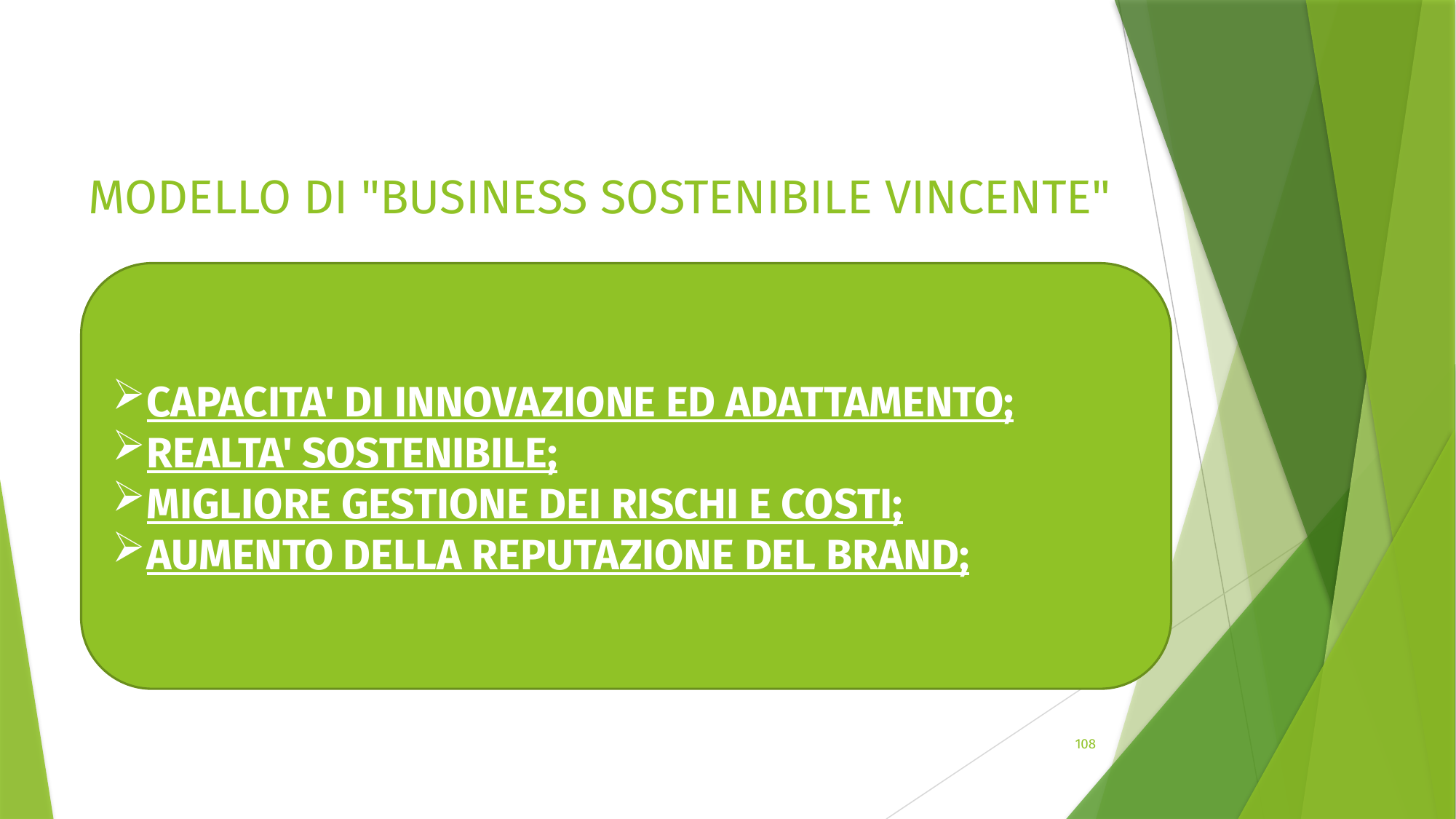

# MODELLO DI "BUSINESS SOSTENIBILE VINCENTE"
CAPACITA' DI INNOVAZIONE ED ADATTAMENTO;
REALTA' SOSTENIBILE;
MIGLIORE GESTIONE DEI RISCHI E COSTI;
AUMENTO DELLA REPUTAZIONE DEL BRAND;
108